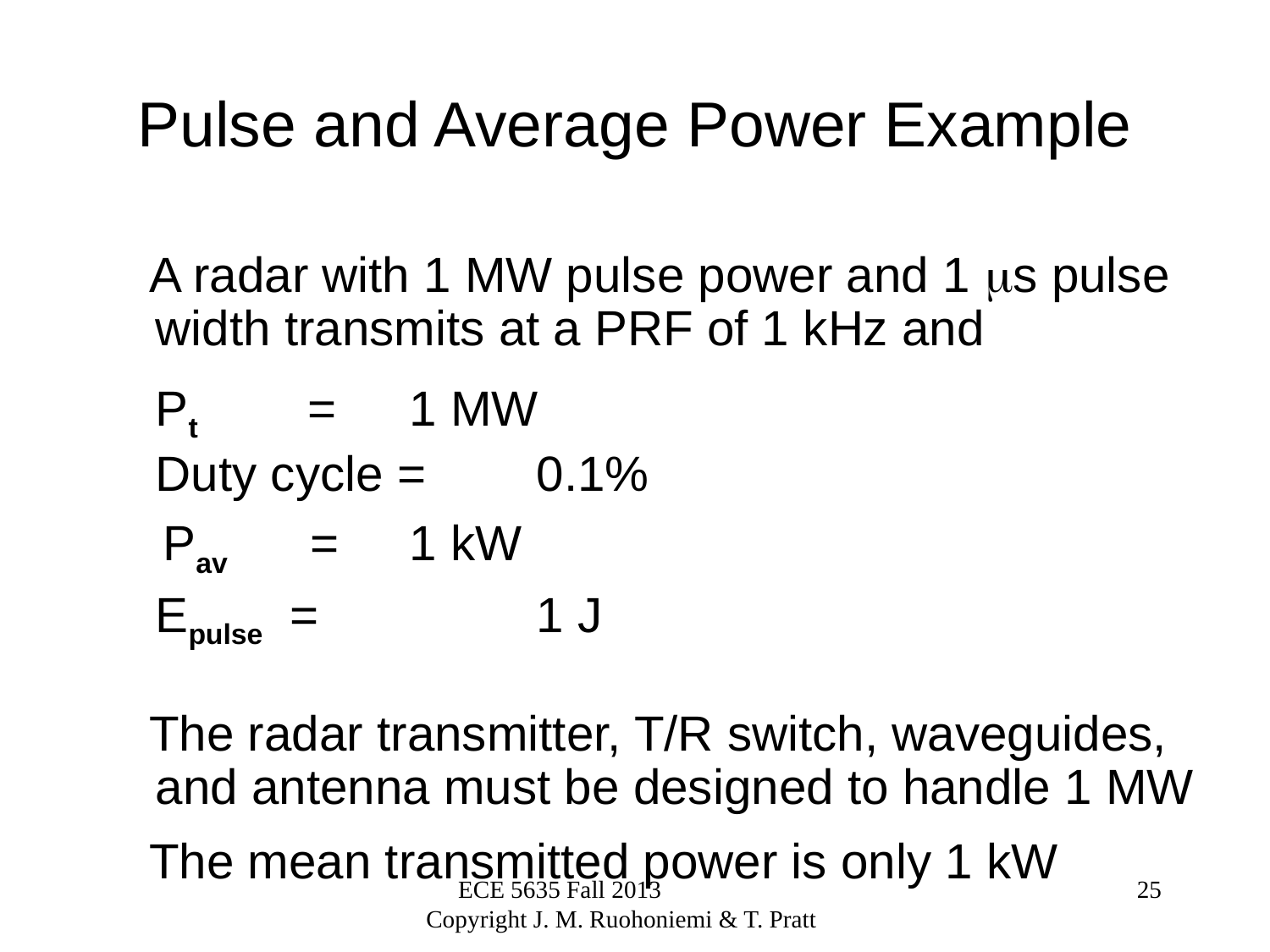

# Pulse and Average Power Example
   A radar with 1 MW pulse power and 1 μs pulse width transmits at a PRF of 1 kHz and
	Pt        =    	1 MW
   	Duty cycle = 	0.1%
    Pav      =    	1 kW
	Epulse  =  	  	1 J

   The radar transmitter, T/R switch, waveguides, and antenna must be designed to handle 1 MW
   The mean transmitted power is only 1 kW
ECE 5635 Fall 2013                      Copyright J. M. Ruohoniemi & T. Pratt
25